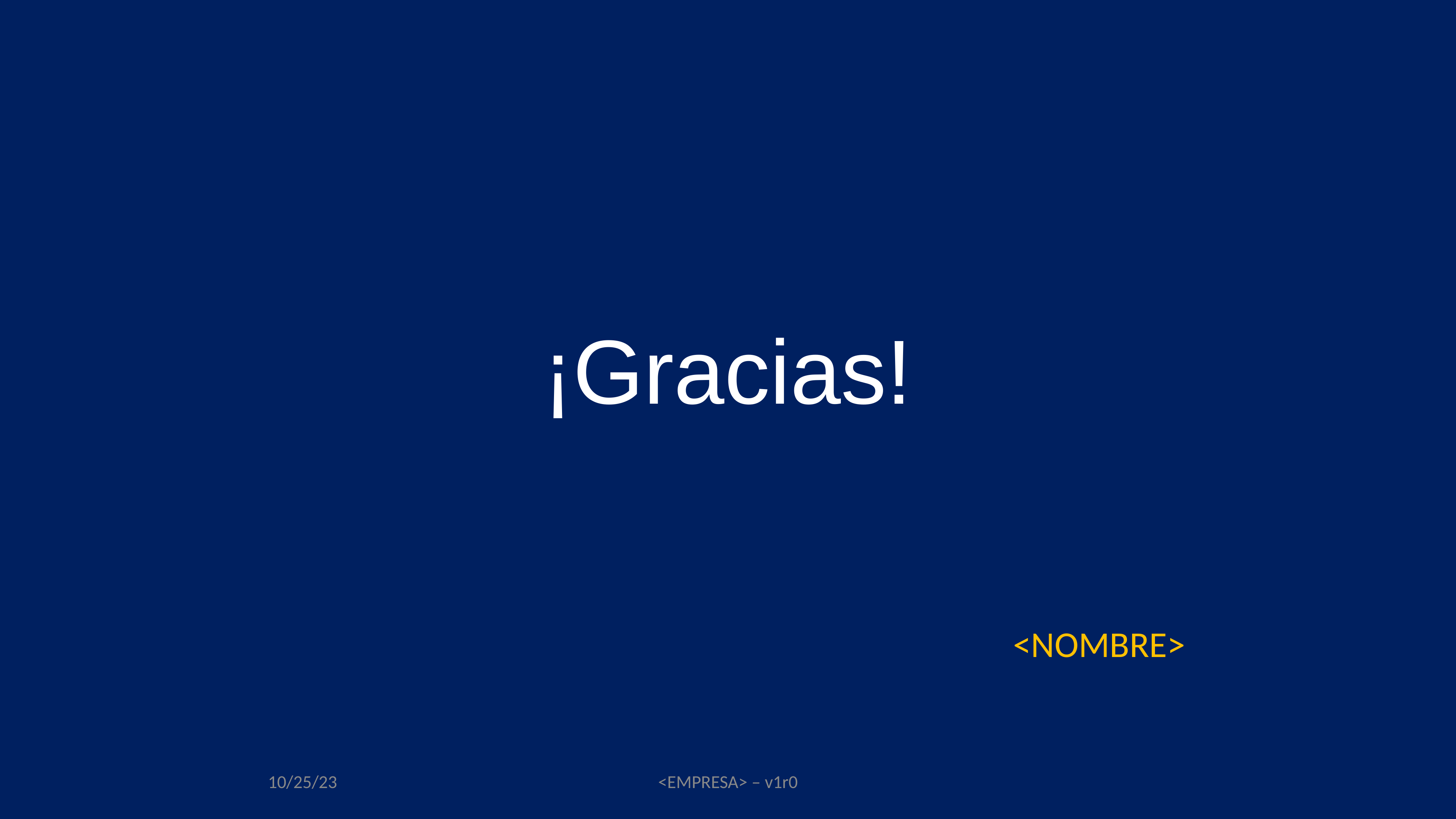

# ¡Gracias!
<NOMBRE>
10/25/23
<EMPRESA> – v1r0
15